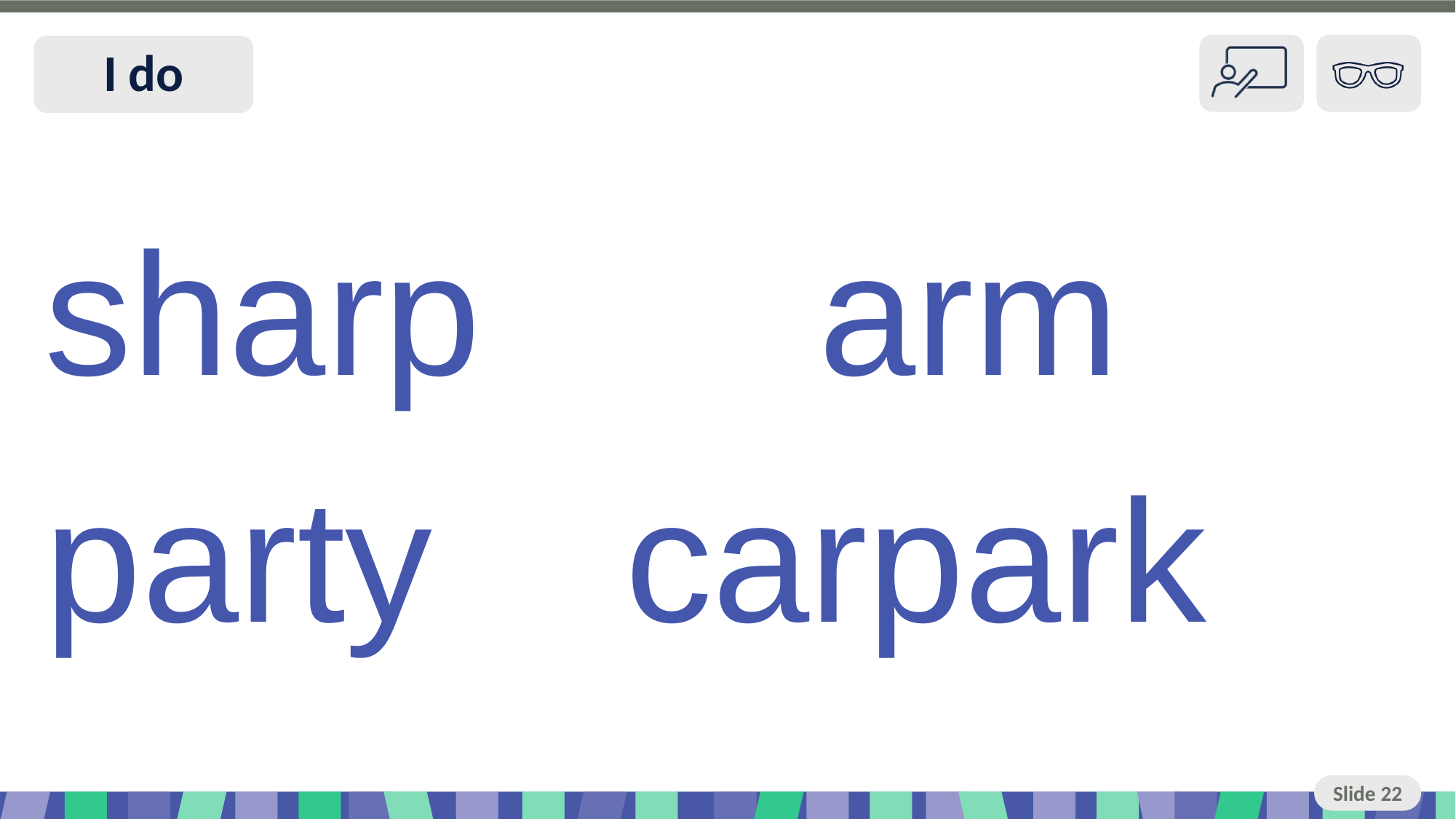

Slide 22 I do
sharp       arm
party    carpark